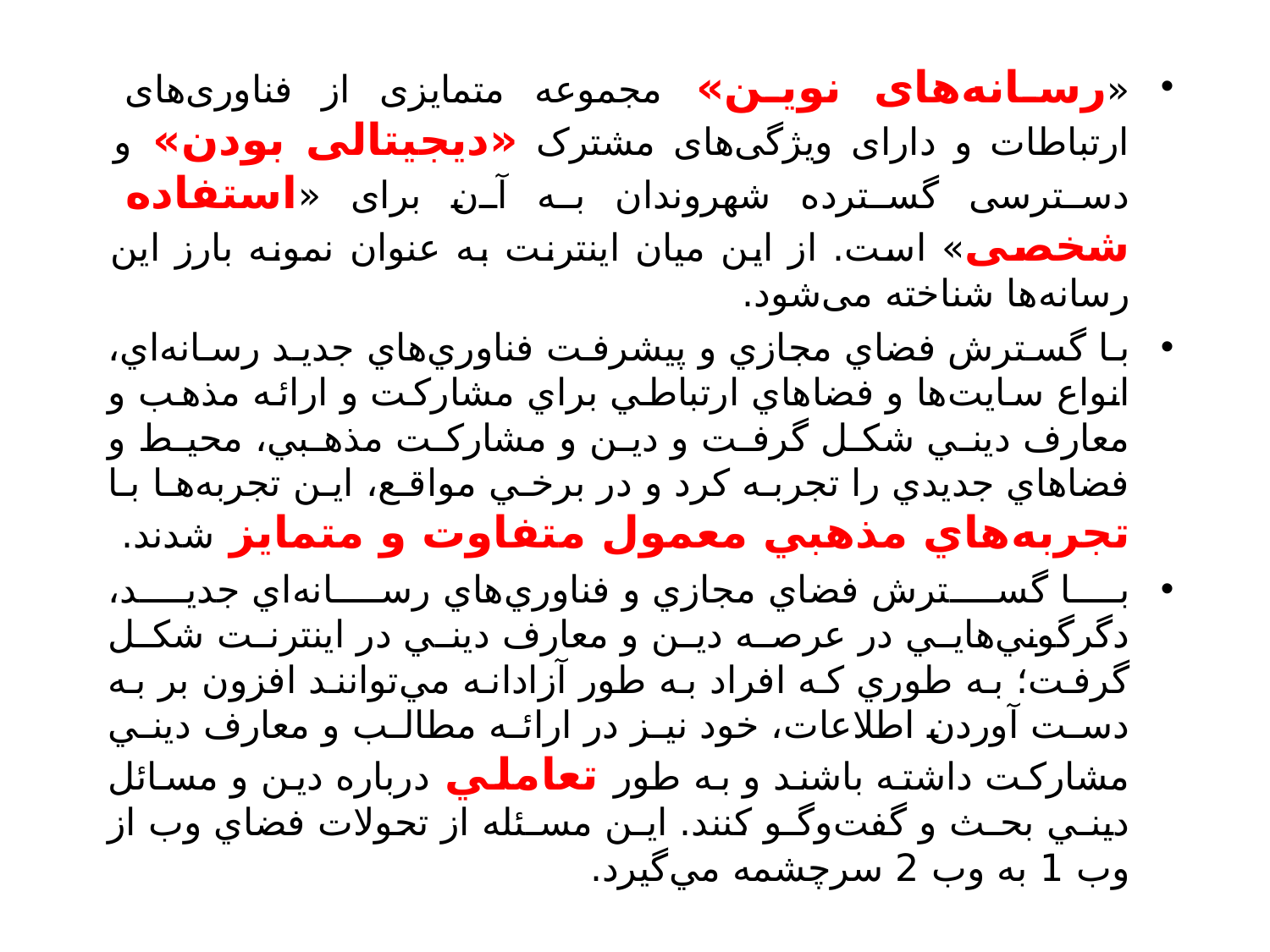

«رسانه‌های نوین» مجموعه متمایزی از فناوری‌های ارتباطات و دارای ویژگی‌های مشترک «دیجیتالی بودن» و دسترسی گسترده شهروندان به آن برای «استفاده شخصی» است. از این میان اینترنت به عنوان نمونه بارز این رسانه‌ها شناخته می‌شود.
با گسترش فضاي مجازي و پيشرفت فناوري‌هاي جديد رسانه‌اي، انواع سايت‌ها و فضاهاي ارتباطي براي مشاركت و ارائه مذهب و معارف ديني شكل گرفت و دين و مشاركت مذهبي، محيط و فضاهاي جديدي را تجربه كرد و در برخي مواقع، اين تجربه‌ها با تجربه‌هاي مذهبي معمول متفاوت و متمايز شدند.
با گسترش فضاي مجازي و فناوري‌هاي رسانه‌اي جديد، دگرگوني‌هايي در عرصه دين و معارف ديني در اينترنت شكل گرفت؛ به طوري كه افراد به طور آزادانه مي‌توانند افزون بر به دست آوردن اطلاعات، خود نيز در ارائه مطالب و معارف ديني مشاركت داشته باشند و به طور تعاملي درباره دين و مسائل ديني بحث و گفت‌وگو كنند. اين مسئله از تحولات فضاي وب از وب 1 به وب 2 سرچشمه مي‌گيرد.